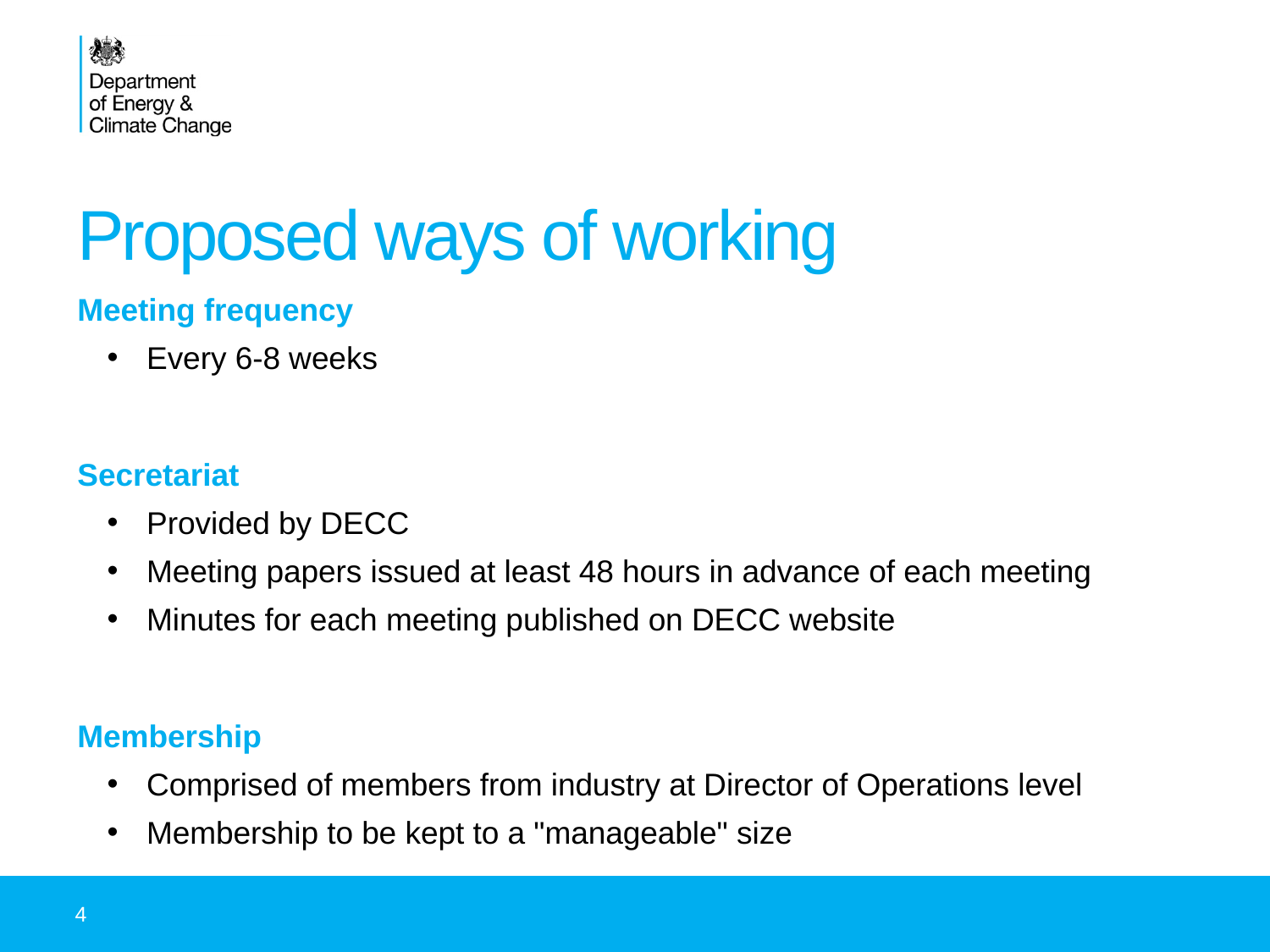

# Proposed ways of working
Meeting frequency
Every 6-8 weeks

Secretariat
Provided by DECC
Meeting papers issued at least 48 hours in advance of each meeting
Minutes for each meeting published on DECC website

Membership
Comprised of members from industry at Director of Operations level
Membership to be kept to a "manageable" size
4
4